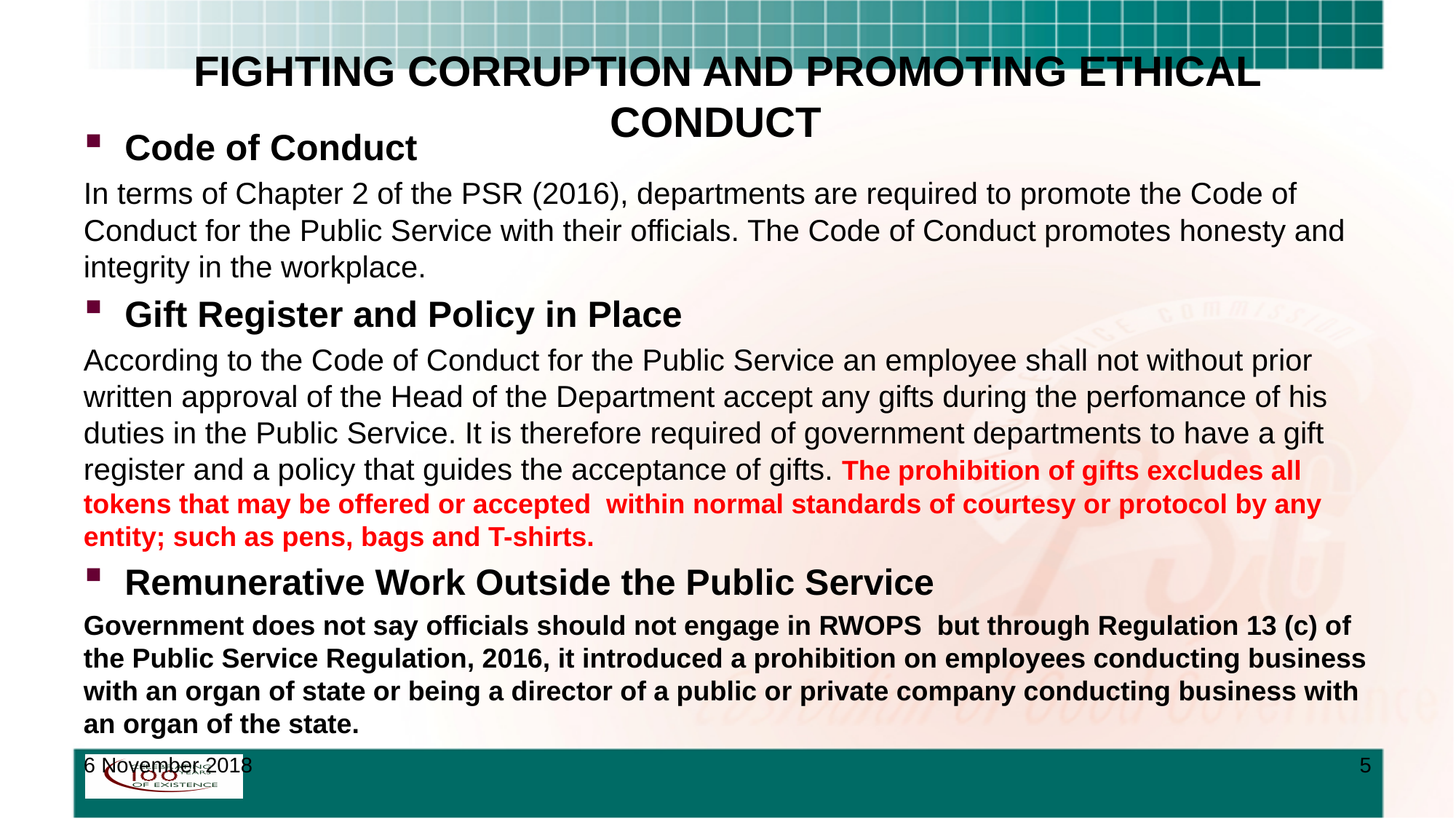

# FIGHTING CORRUPTION AND PROMOTING ETHICAL CONDUCT
Code of Conduct
In terms of Chapter 2 of the PSR (2016), departments are required to promote the Code of Conduct for the Public Service with their officials. The Code of Conduct promotes honesty and integrity in the workplace.
Gift Register and Policy in Place
According to the Code of Conduct for the Public Service an employee shall not without prior written approval of the Head of the Department accept any gifts during the perfomance of his duties in the Public Service. It is therefore required of government departments to have a gift register and a policy that guides the acceptance of gifts. The prohibition of gifts excludes all tokens that may be offered or accepted  within normal standards of courtesy or protocol by any entity; such as pens, bags and T-shirts.
Remunerative Work Outside the Public Service
Government does not say officials should not engage in RWOPS  but through Regulation 13 (c) of the Public Service Regulation, 2016, it introduced a prohibition on employees conducting business with an organ of state or being a director of a public or private company conducting business with an organ of the state.

6 November 2018
5